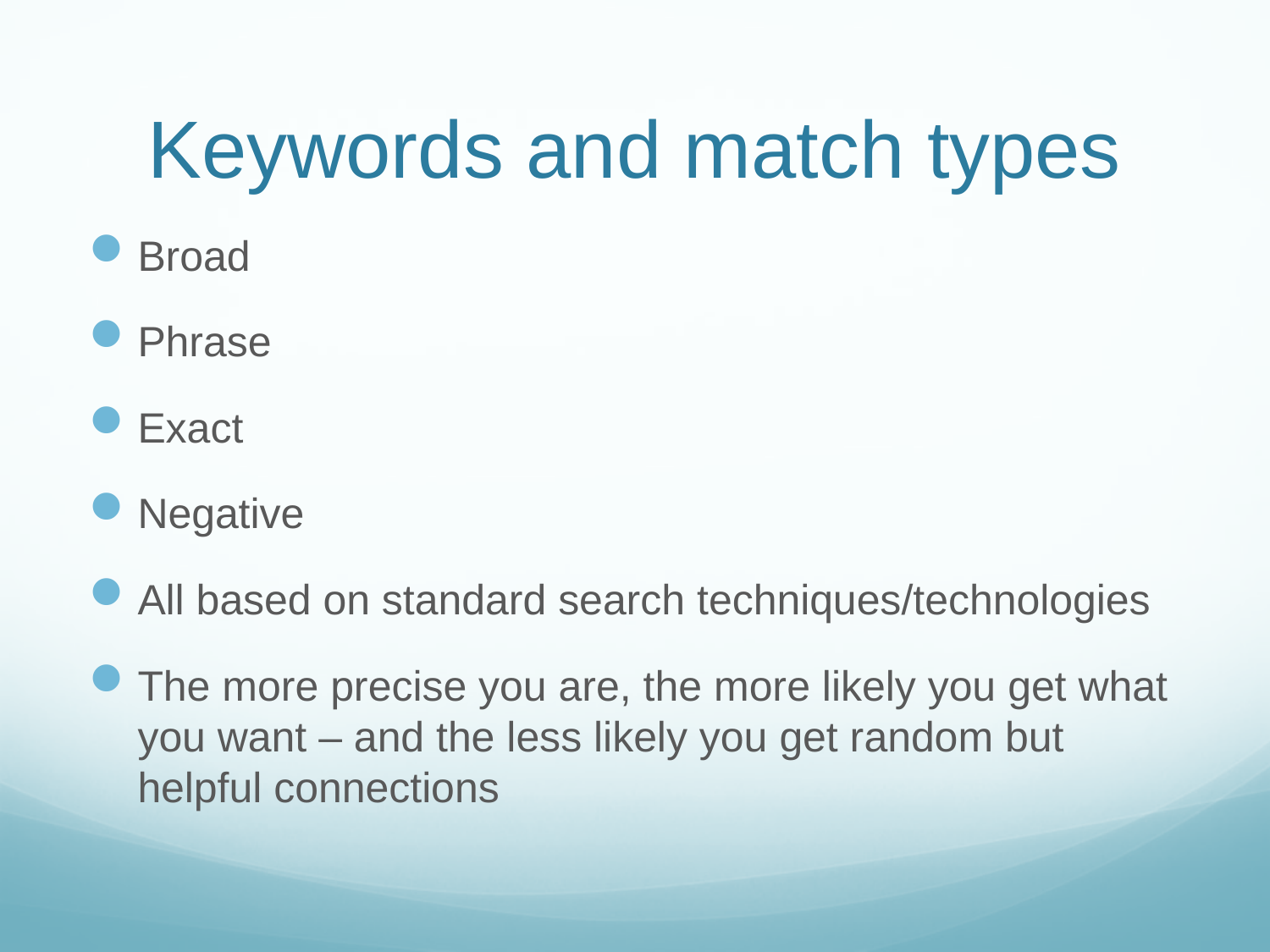

# Keywords and match types
Broad
Phrase
Exact
Negative
All based on standard search techniques/technologies
The more precise you are, the more likely you get what you want – and the less likely you get random but helpful connections